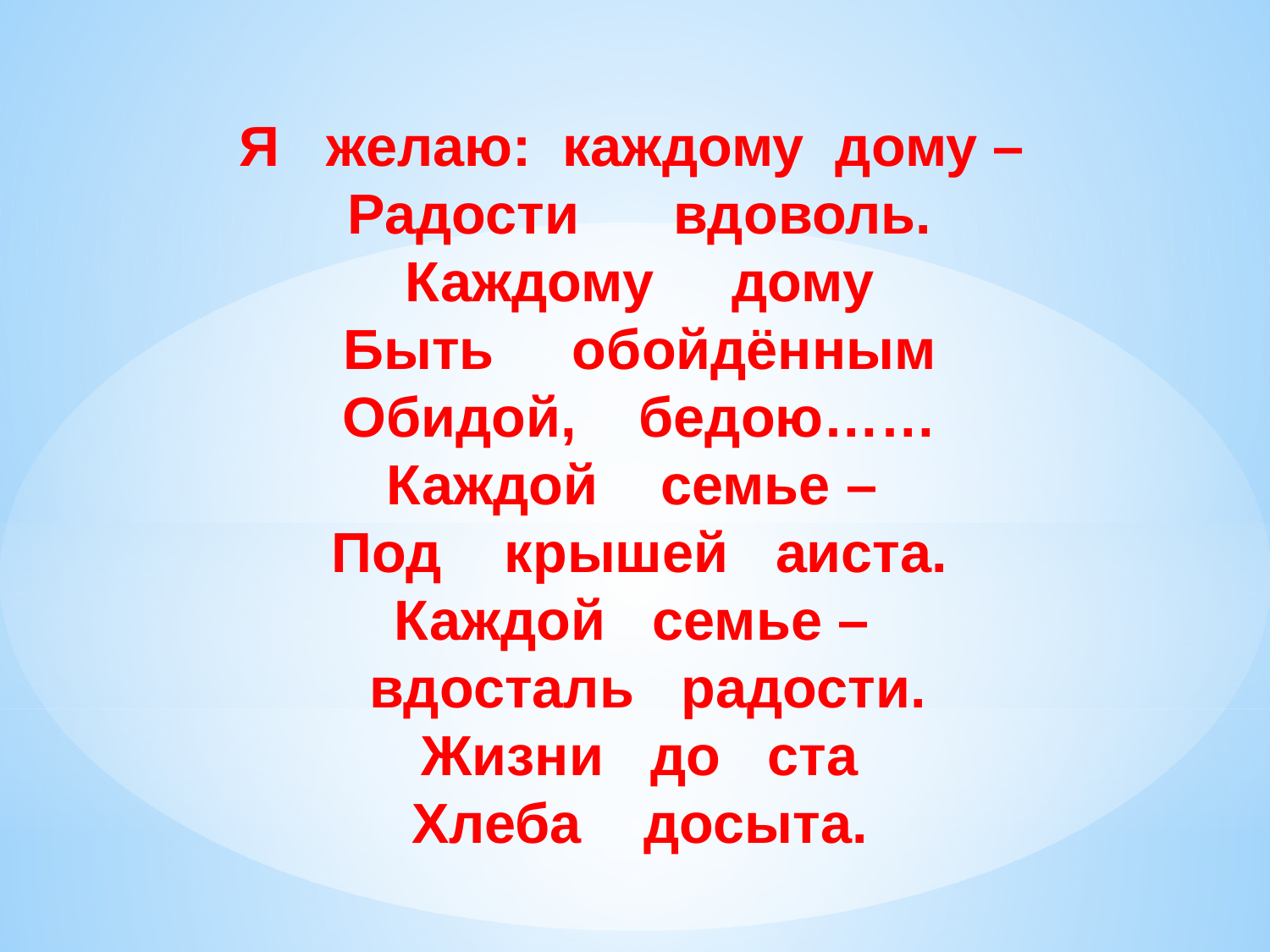

Я   желаю:  каждому  дому –
Радости      вдоволь.
Каждому     дому
Быть     обойдённым
Обидой,    бедою……
Каждой    семье –
Под    крышей   аиста.
Каждой   семье –
 вдосталь   радости.
Жизни   до   ста
Хлеба    досыта.